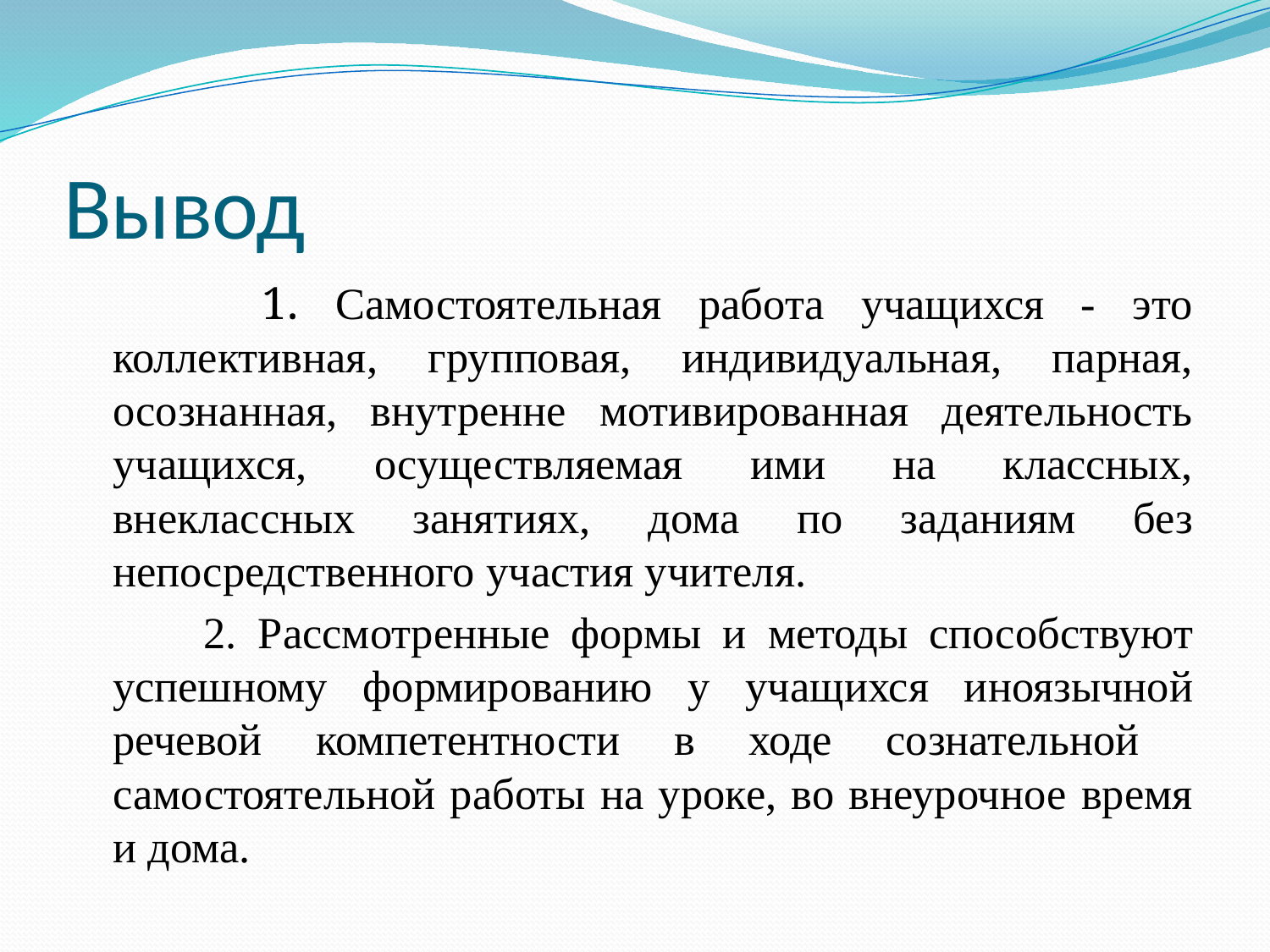

# Вывод
     1. Самостоятельная работа учащихся - это коллективная, групповая, индивидуальная, парная, осознанная, внутренне мотивированная деятельность учащихся, осуществляемая ими на классных, внеклассных занятиях, дома по заданиям без непосредственного участия учителя.
      2. Рассмотренные формы и методы способствуют успешному формированию у учащихся иноязычной речевой компетентности в ходе сознательной  самостоятельной работы на уроке, во внеурочное время и дома.